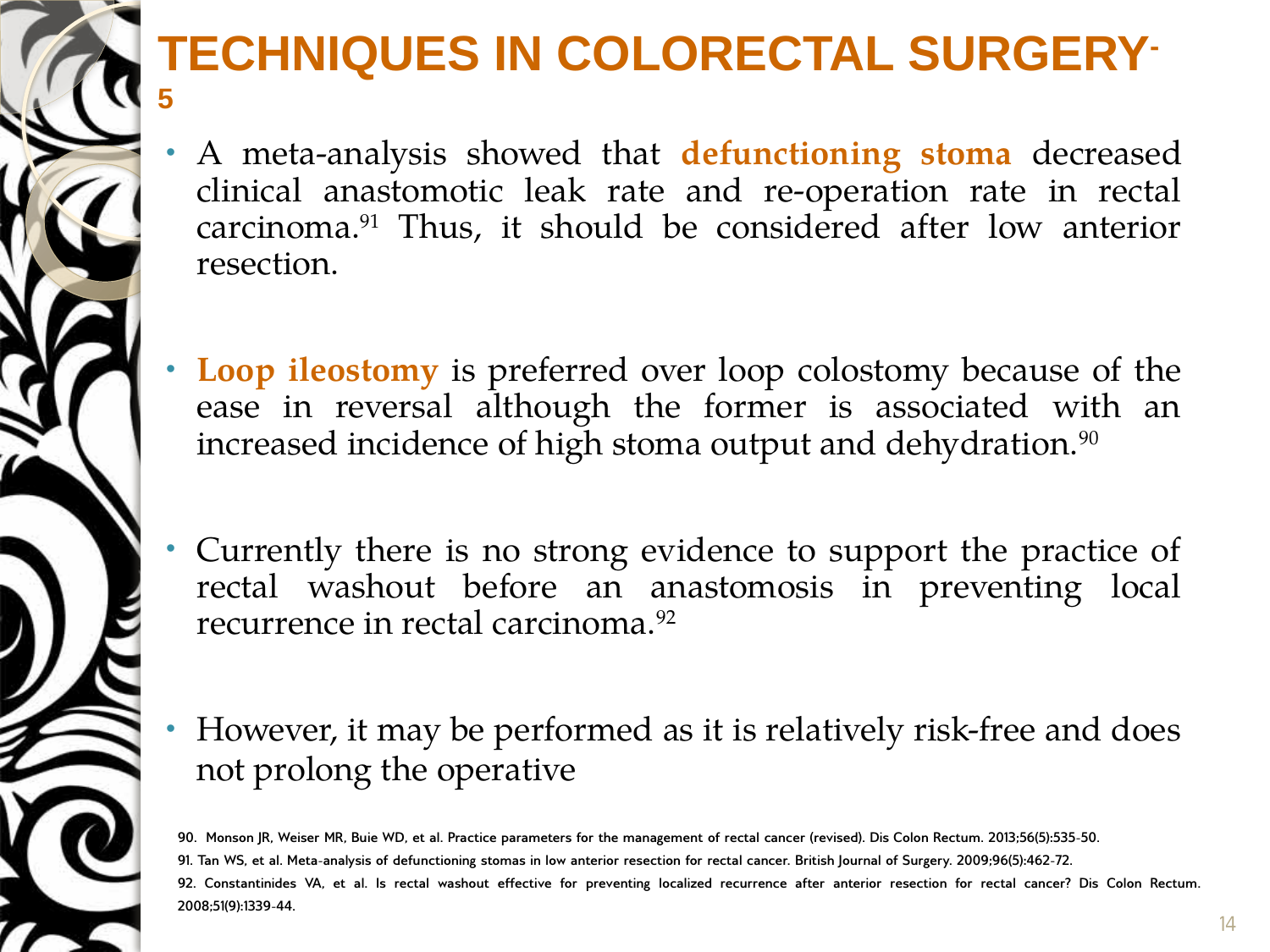

# TECHNIQUES IN COLORECTAL SURGERY-5
A meta-analysis showed that defunctioning stoma decreased clinical anastomotic leak rate and re-operation rate in rectal carcinoma.91 Thus, it should be considered after low anterior resection.

Loop ileostomy is preferred over loop colostomy because of the ease in reversal although the former is associated with an increased incidence of high stoma output and dehydration.90

Currently there is no strong evidence to support the practice of rectal washout before an anastomosis in preventing local recurrence in rectal carcinoma.92

However, it may be performed as it is relatively risk-free and does not prolong the operative time.
90.  Monson JR, Weiser MR, Buie WD, et al. Practice parameters for the management of rectal cancer (revised). Dis Colon Rectum. 2013;56(5):535-50.
91. Tan WS, et al. Meta-analysis of defunctioning stomas in low anterior resection for rectal cancer. British Journal of Surgery. 2009;96(5):462-72.
92. Constantinides VA, et al. Is rectal washout effective for preventing localized recurrence after anterior resection for rectal cancer? Dis Colon Rectum. 2008;51(9):1339-44.
14